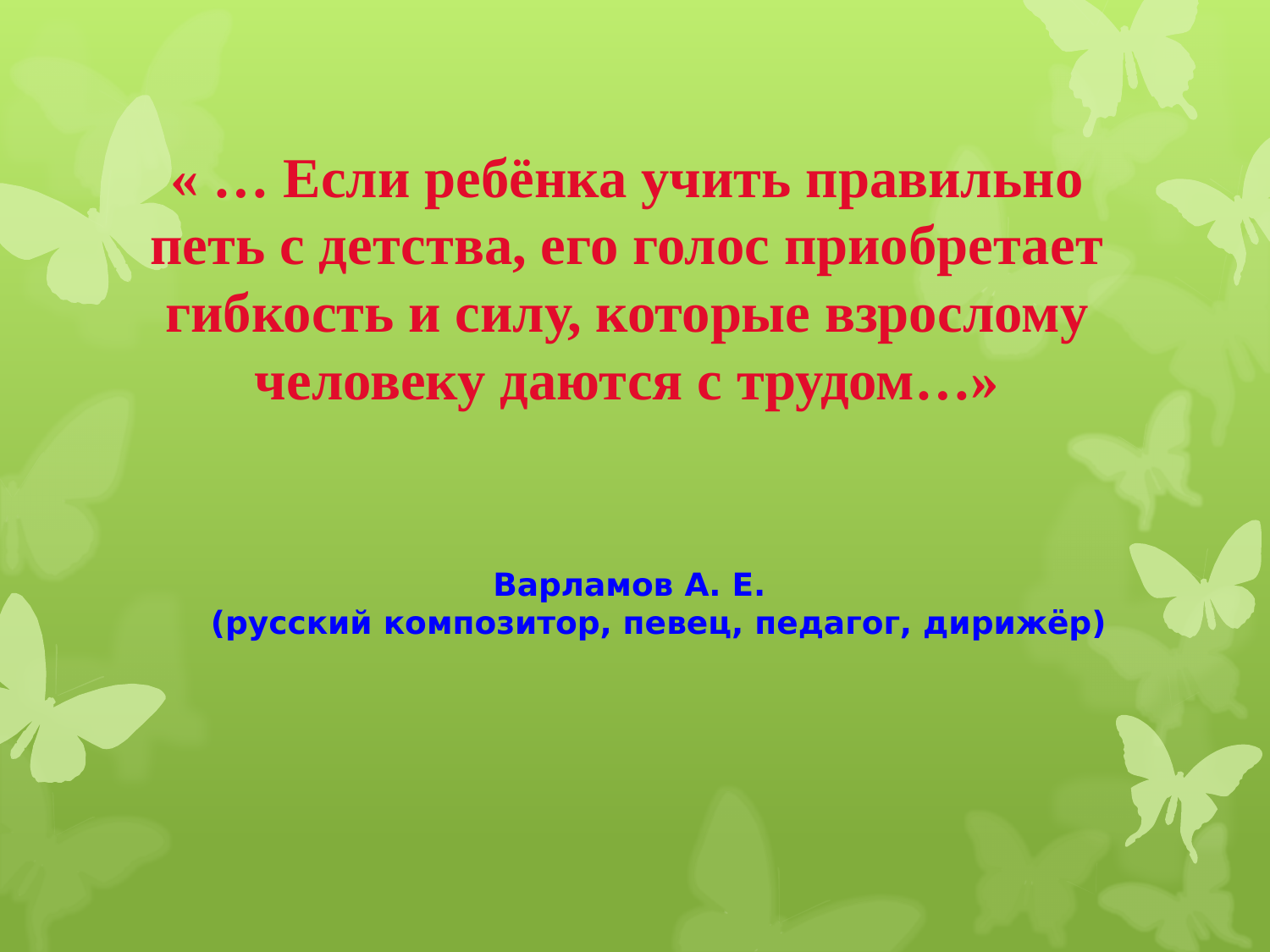

# « … Если ребёнка учить правильно петь с детства, его голос приобретает гибкость и силу, которые взрослому человеку даются с трудом…»
Варламов А. Е.
(русский композитор, певец, педагог, дирижёр)